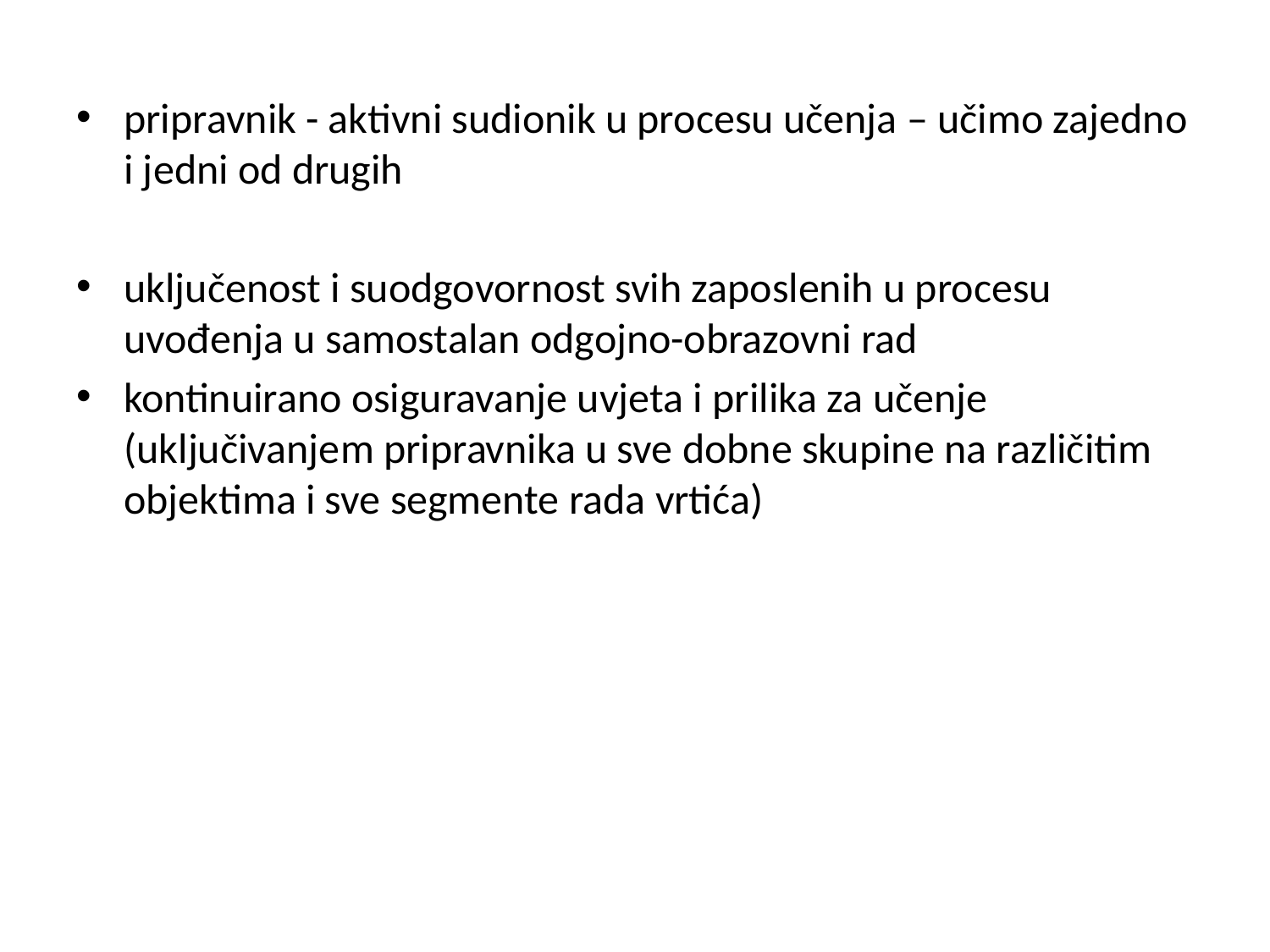

#
pripravnik - aktivni sudionik u procesu učenja – učimo zajedno i jedni od drugih

uključenost i suodgovornost svih zaposlenih u procesu uvođenja u samostalan odgojno-obrazovni rad
kontinuirano osiguravanje uvjeta i prilika za učenje (uključivanjem pripravnika u sve dobne skupine na različitim objektima i sve segmente rada vrtića)